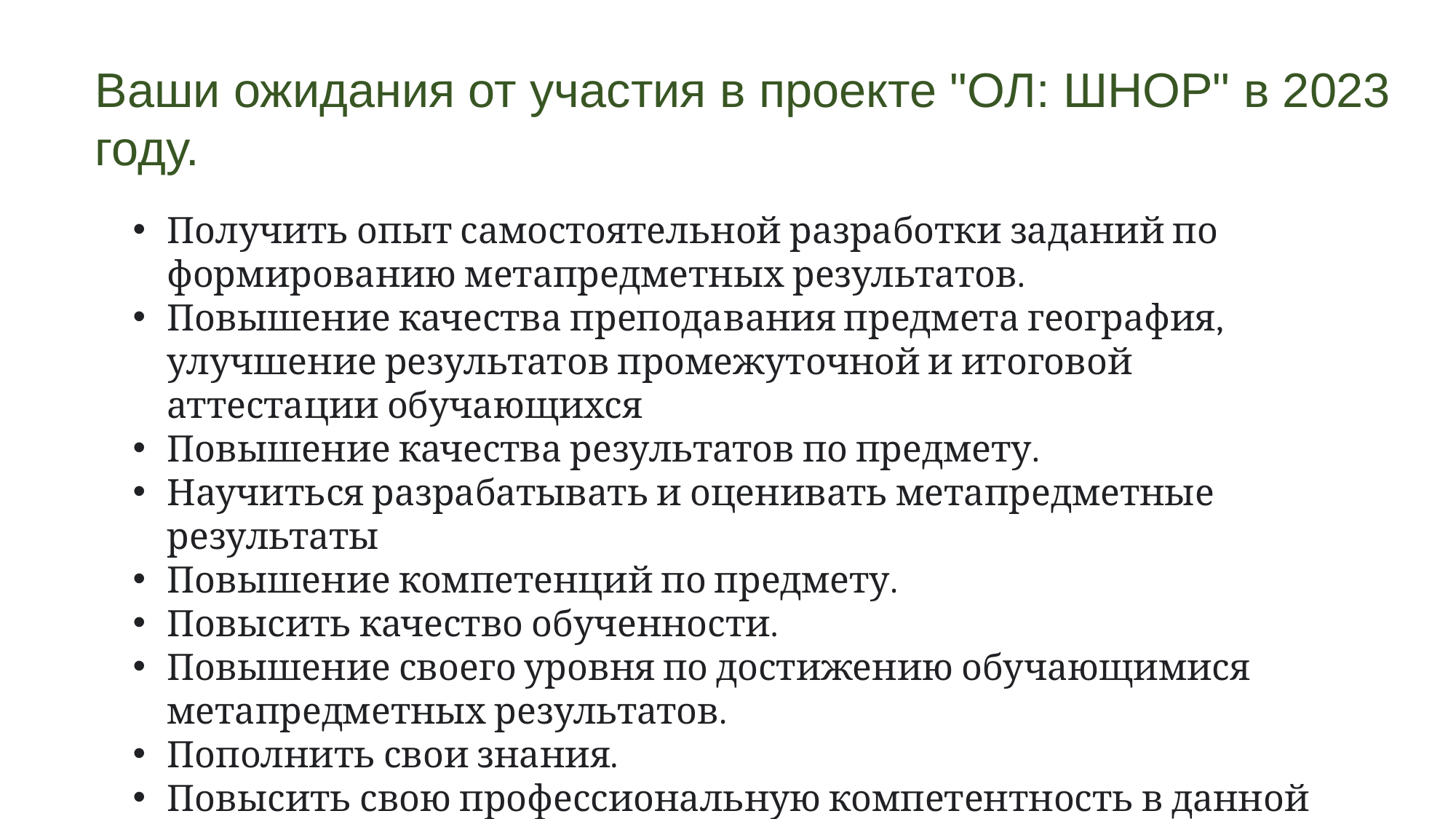

Ваши ожидания от участия в проекте "ОЛ: ШНОР" в 2023 году.
Получить опыт самостоятельной разработки заданий по формированию метапредметных результатов.
Повышение качества преподавания предмета география, улучшение результатов промежуточной и итоговой аттестации обучающихся
Повышение качества результатов по предмету.
Научиться разрабатывать и оценивать метапредметные результаты
Повышение компетенций по предмету.
Повысить качество обученности.
Повышение своего уровня по достижению обучающимися метапредметных результатов.
Пополнить свои знания.
Повысить свою профессиональную компетентность в данной области.